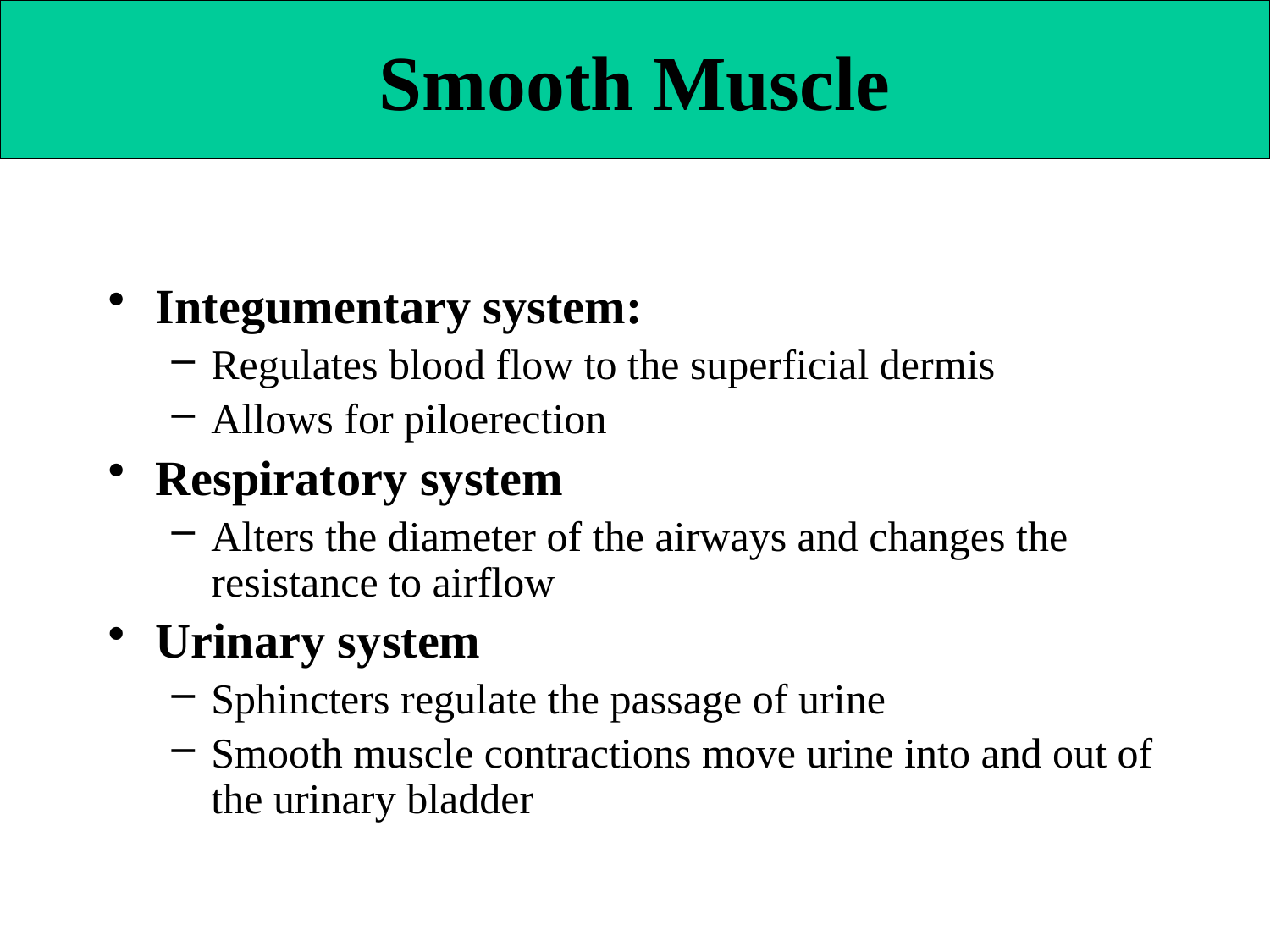

# Smooth Muscle
Integumentary system:
Regulates blood flow to the superficial dermis
Allows for piloerection
Respiratory system
Alters the diameter of the airways and changes the resistance to airflow
Urinary system
Sphincters regulate the passage of urine
Smooth muscle contractions move urine into and out of the urinary bladder